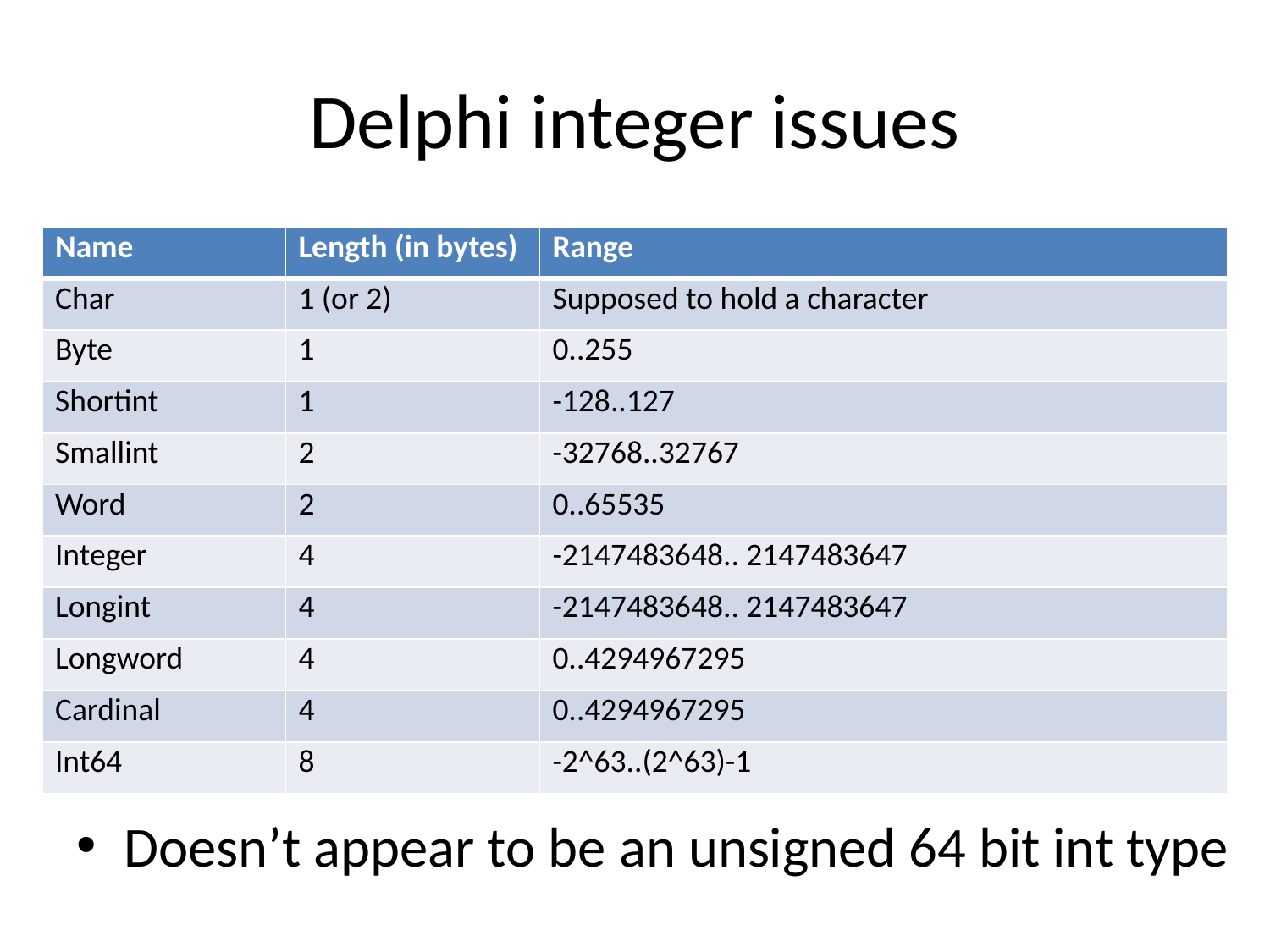

# Delphi integer issues
| Name | Length (in bytes) | Range |
| --- | --- | --- |
| Char | 1 (or 2) | Supposed to hold a character |
| Byte | 1 | 0..255 |
| Shortint | 1 | -128..127 |
| Smallint | 2 | -32768..32767 |
| Word | 2 | 0..65535 |
| Integer | 4 | -2147483648.. 2147483647 |
| Longint | 4 | -2147483648.. 2147483647 |
| Longword | 4 | 0..4294967295 |
| Cardinal | 4 | 0..4294967295 |
| Int64 | 8 | -2^63..(2^63)-1 |
Doesn’t appear to be an unsigned 64 bit int type